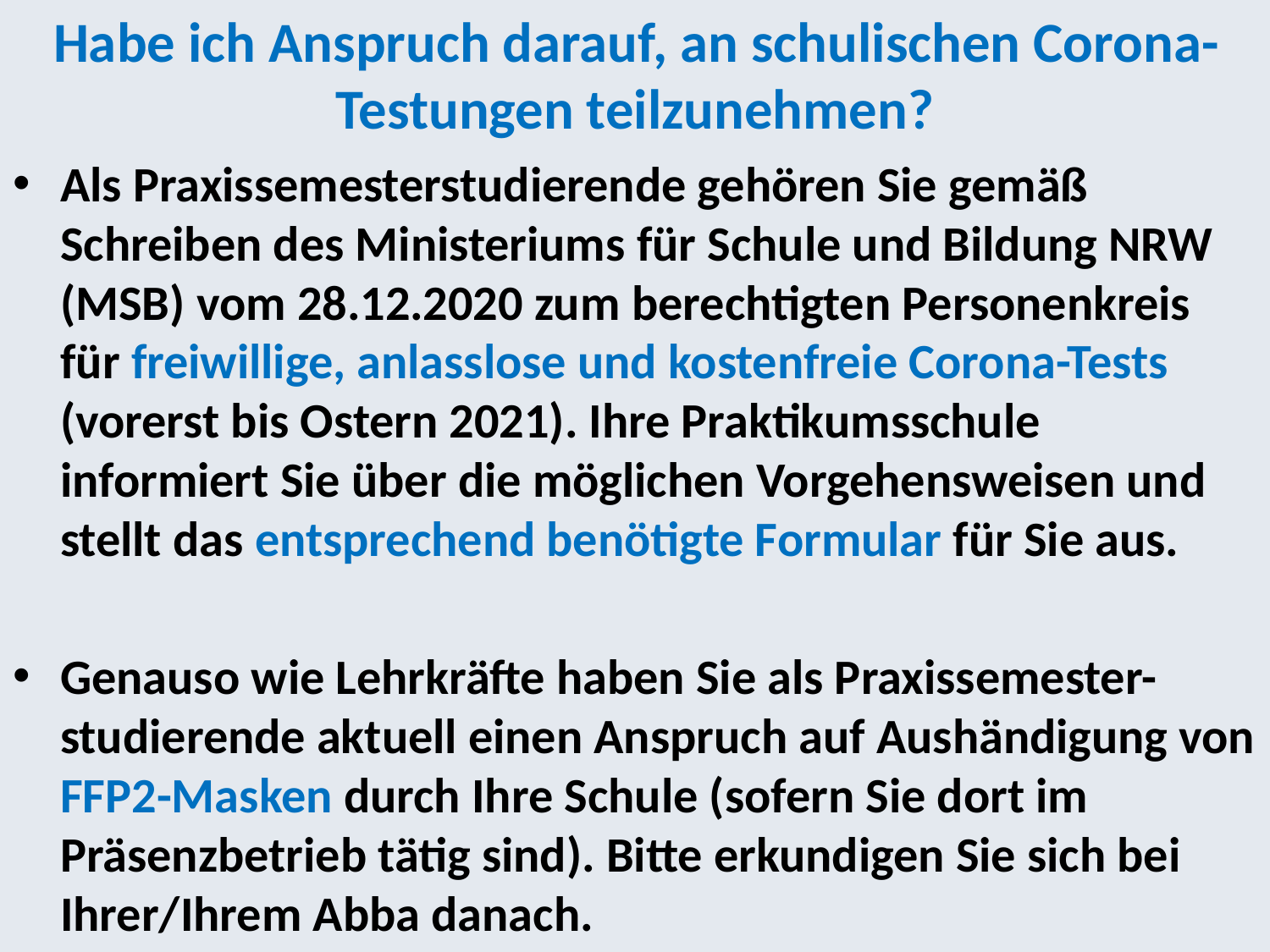

# Habe ich Anspruch darauf, an schulischen Corona-Testungen teilzunehmen?
Als Praxissemesterstudierende gehören Sie gemäß Schreiben des Ministeriums für Schule und Bildung NRW (MSB) vom 28.12.2020 zum berechtigten Personenkreis für freiwillige, anlasslose und kostenfreie Corona-Tests (vorerst bis Ostern 2021). Ihre Praktikumsschule informiert Sie über die möglichen Vorgehensweisen und stellt das entsprechend benötigte Formular für Sie aus.

Genauso wie Lehrkräfte haben Sie als Praxissemester-studierende aktuell einen Anspruch auf Aushändigung von FFP2-Masken durch Ihre Schule (sofern Sie dort im Präsenzbetrieb tätig sind). Bitte erkundigen Sie sich bei Ihrer/Ihrem Abba danach.